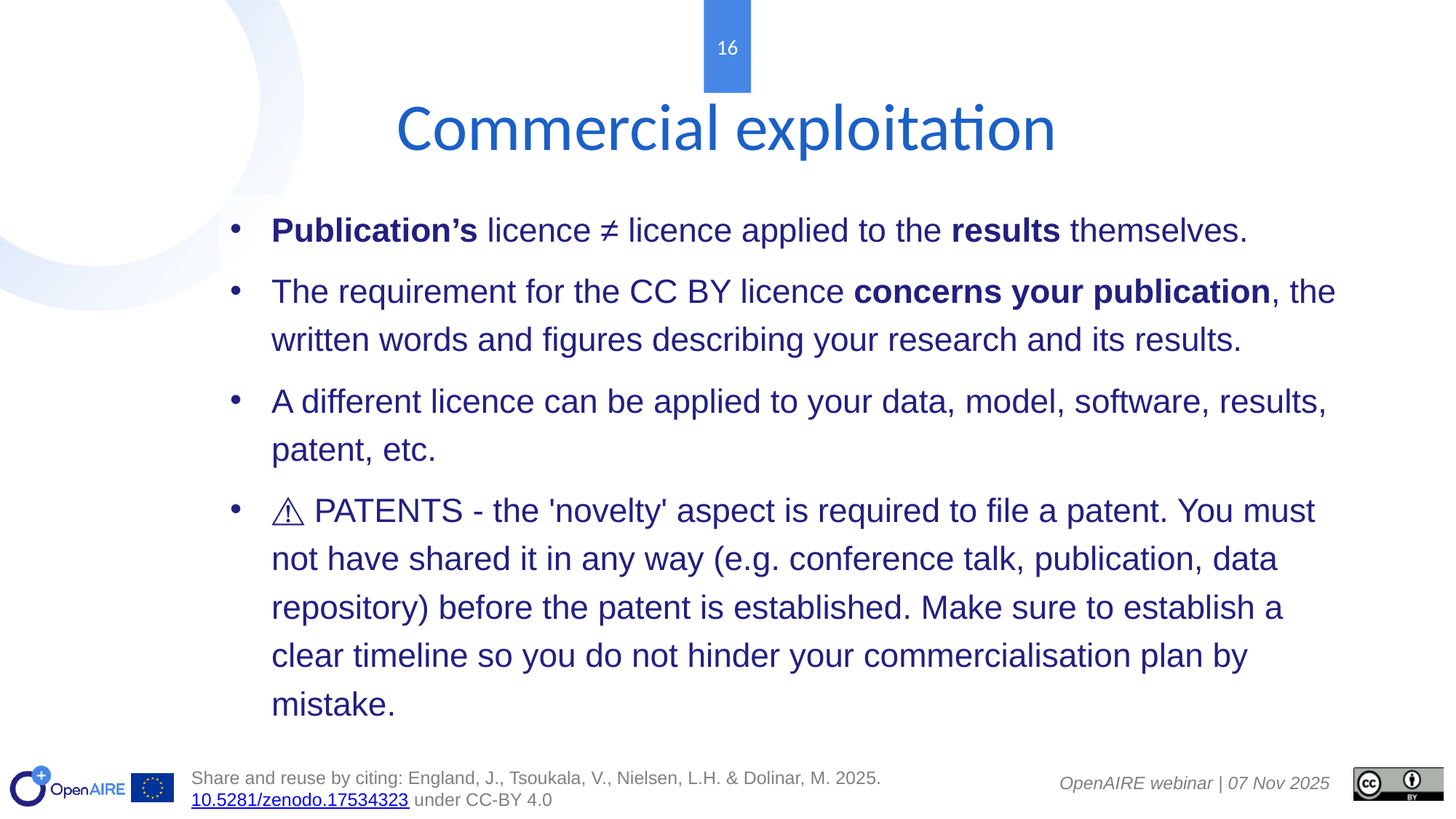

16
Commercial exploitation
# Publication’s licence ≠ licence applied to the results themselves.
The requirement for the CC BY licence concerns your publication, the written words and figures describing your research and its results.
A different licence can be applied to your data, model, software, results, patent, etc.
⚠️ PATENTS - the 'novelty' aspect is required to file a patent. You must not have shared it in any way (e.g. conference talk, publication, data repository) before the patent is established. Make sure to establish a clear timeline so you do not hinder your commercialisation plan by mistake.